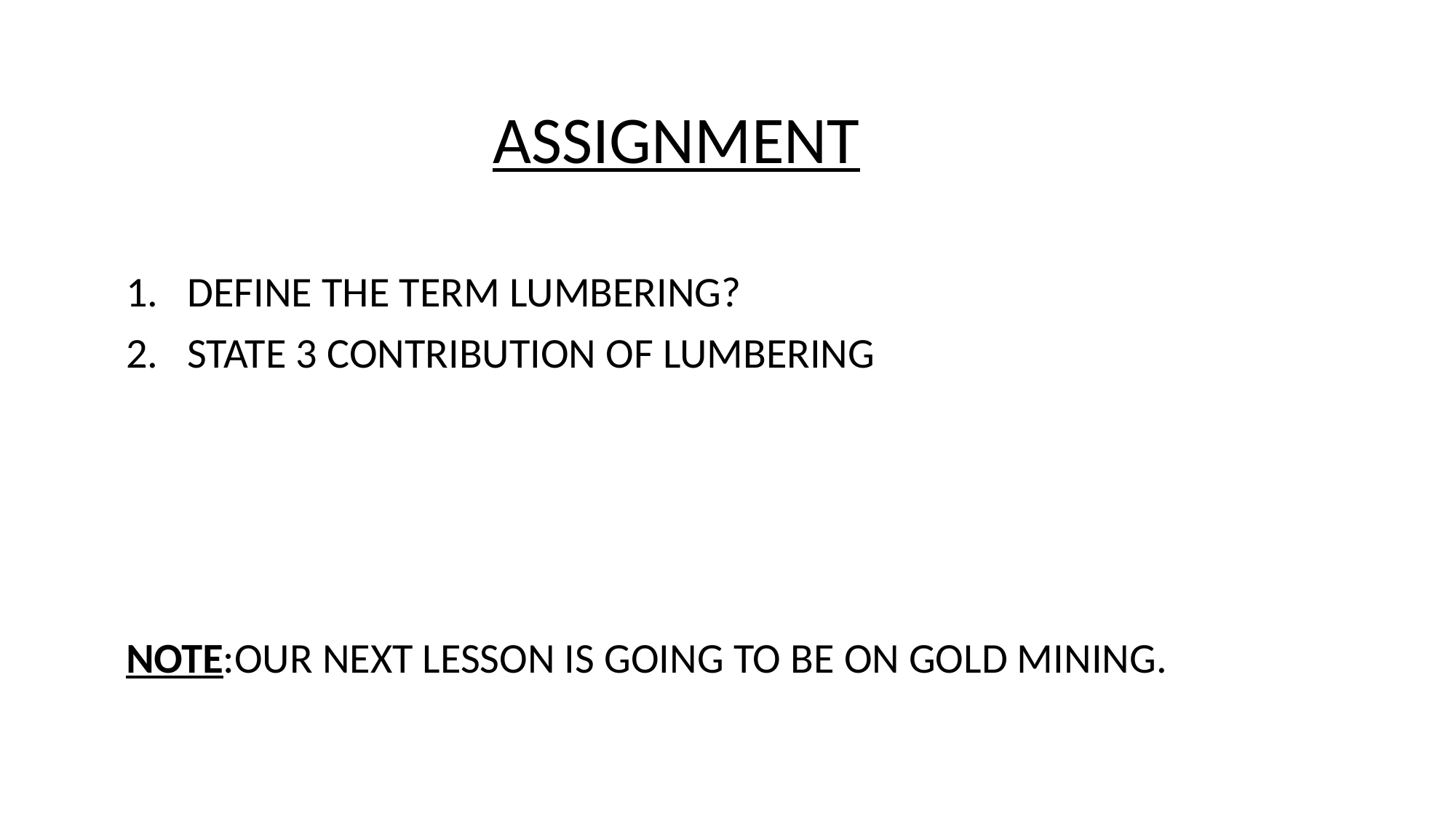

# ASSIGNMENT
DEFINE THE TERM LUMBERING?
STATE 3 CONTRIBUTION OF LUMBERING

NOTE:OUR NEXT LESSON IS GOING TO BE ON GOLD MINING.